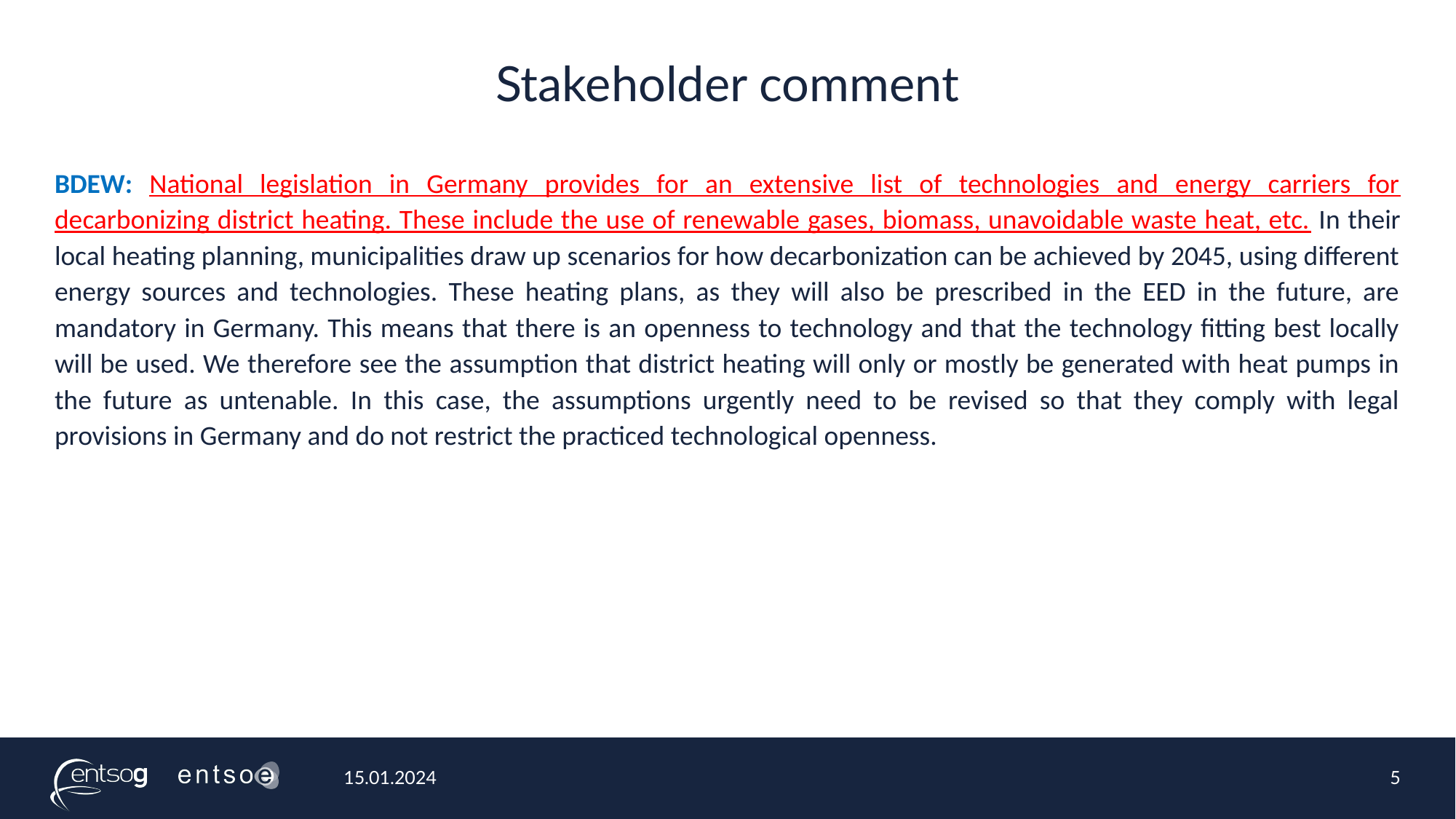

# Stakeholder comment
BDEW: National legislation in Germany provides for an extensive list of technologies and energy carriers for decarbonizing district heating. These include the use of renewable gases, biomass, unavoidable waste heat, etc. In their local heating planning, municipalities draw up scenarios for how decarbonization can be achieved by 2045, using different energy sources and technologies. These heating plans, as they will also be prescribed in the EED in the future, are mandatory in Germany. This means that there is an openness to technology and that the technology fitting best locally will be used. We therefore see the assumption that district heating will only or mostly be generated with heat pumps in the future as untenable. In this case, the assumptions urgently need to be revised so that they comply with legal provisions in Germany and do not restrict the practiced technological openness.

15.01.2024

5